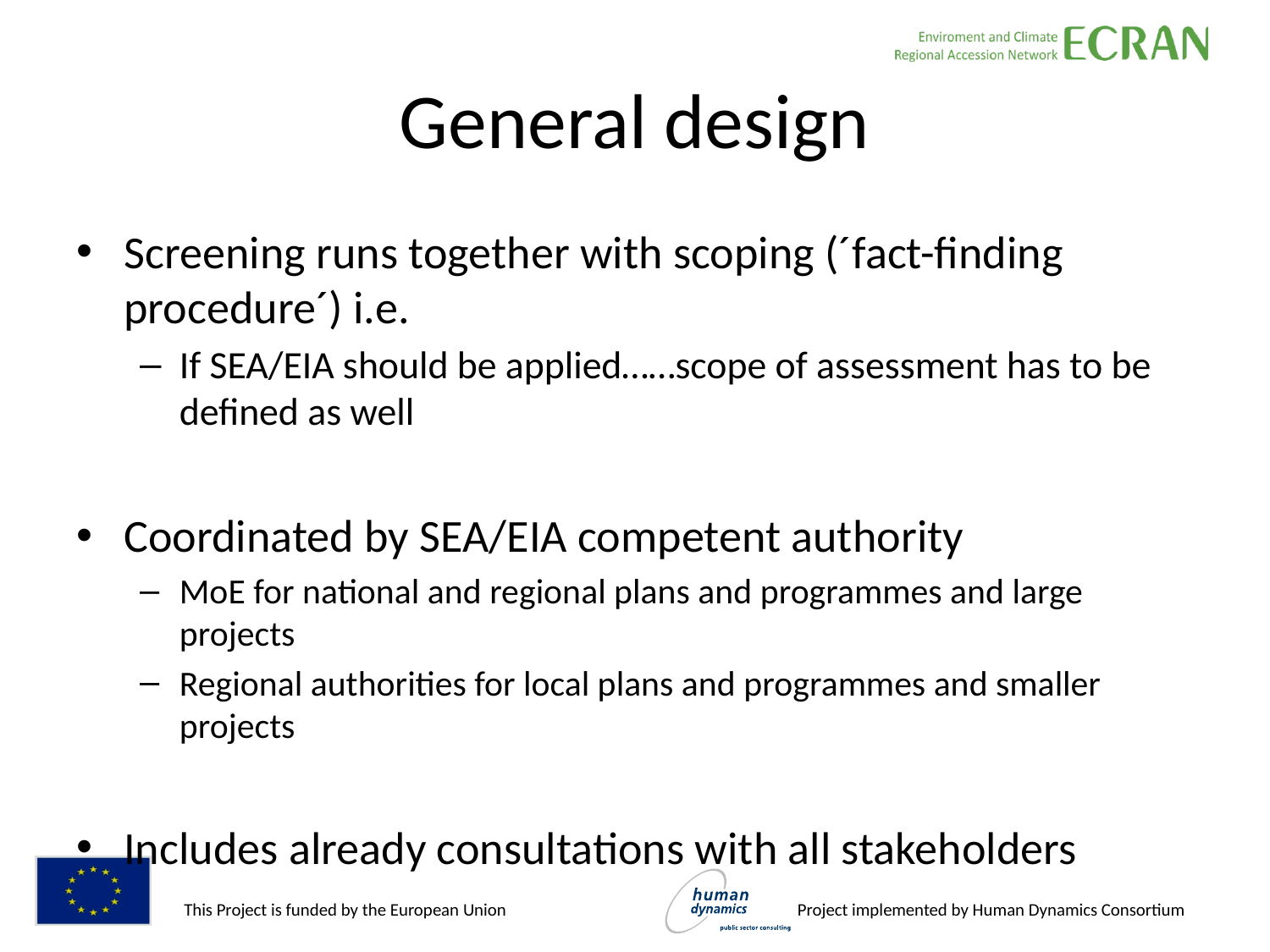

# General design
Screening runs together with scoping (´fact-finding procedure´) i.e.
If SEA/EIA should be applied……scope of assessment has to be defined as well

Coordinated by SEA/EIA competent authority
MoE for national and regional plans and programmes and large projects
Regional authorities for local plans and programmes and smaller projects

Includes already consultations with all stakeholders